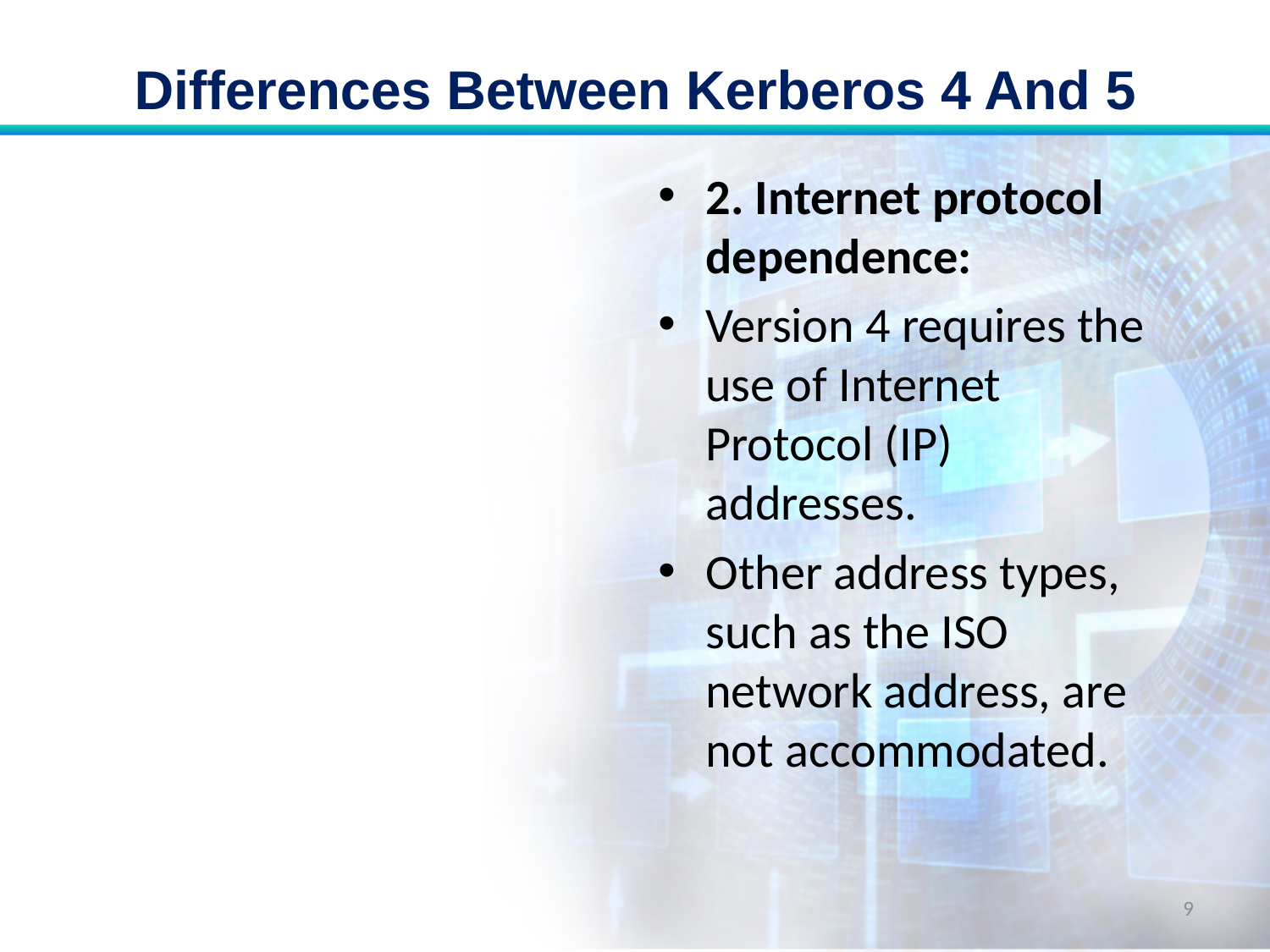

# Differences Between Kerberos 4 And 5
2. Internet protocol dependence:
Version 4 requires the use of Internet Protocol (IP) addresses.
Other address types, such as the ISO network address, are not accommodated.
9